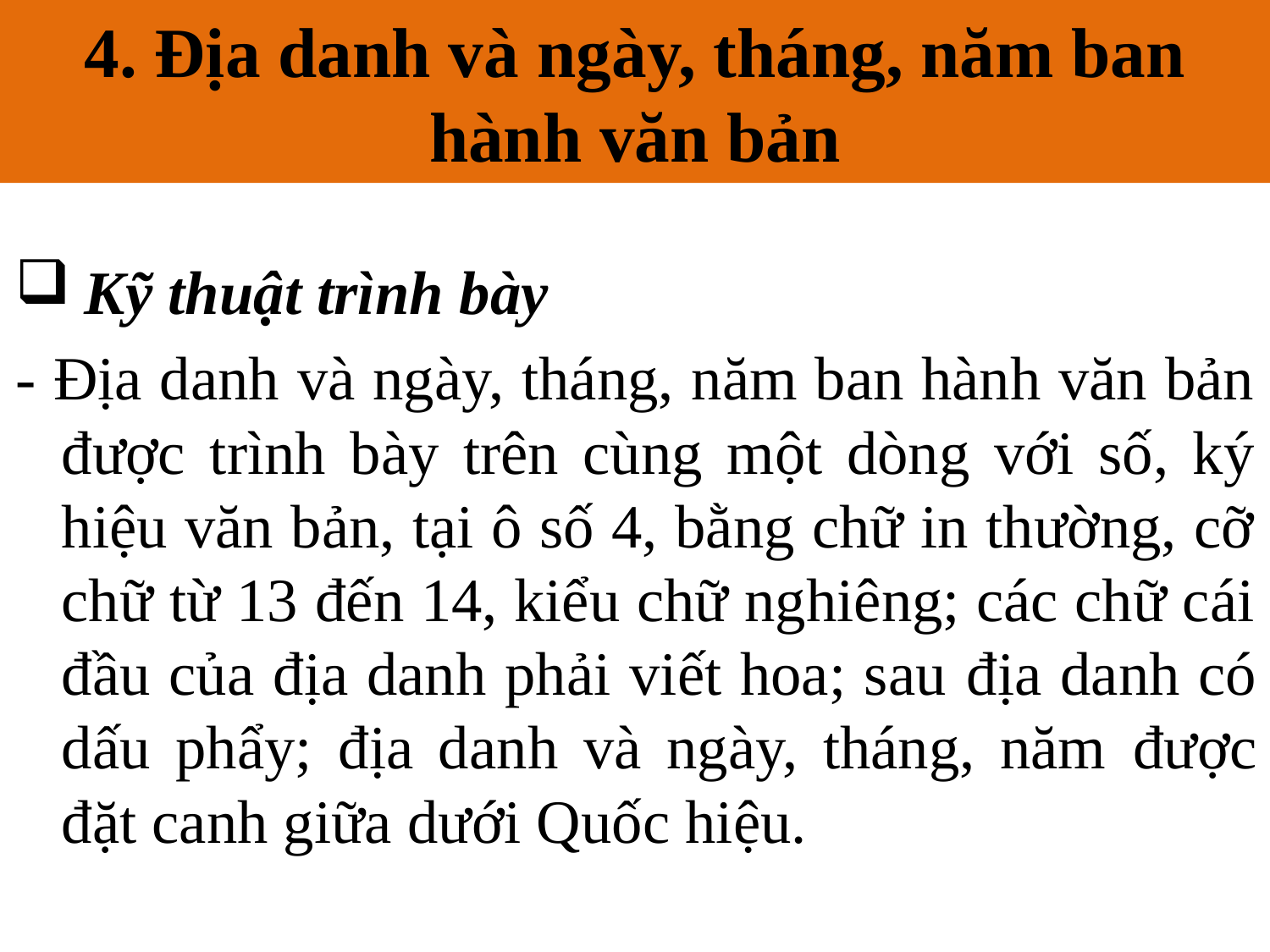

4. Địa danh và ngày, tháng, năm ban hành văn bản
# 4. Địa danh và ngày, tháng, năm ban hành văn bản
 Kỹ thuật trình bày
- Địa danh và ngày, tháng, năm ban hành văn bản được trình bày trên cùng một dòng với số, ký hiệu văn bản, tại ô số 4, bằng chữ in thường, cỡ chữ từ 13 đến 14, kiểu chữ nghiêng; các chữ cái đầu của địa danh phải viết hoa; sau địa danh có dấu phẩy; địa danh và ngày, tháng, năm được đặt canh giữa dưới Quốc hiệu.